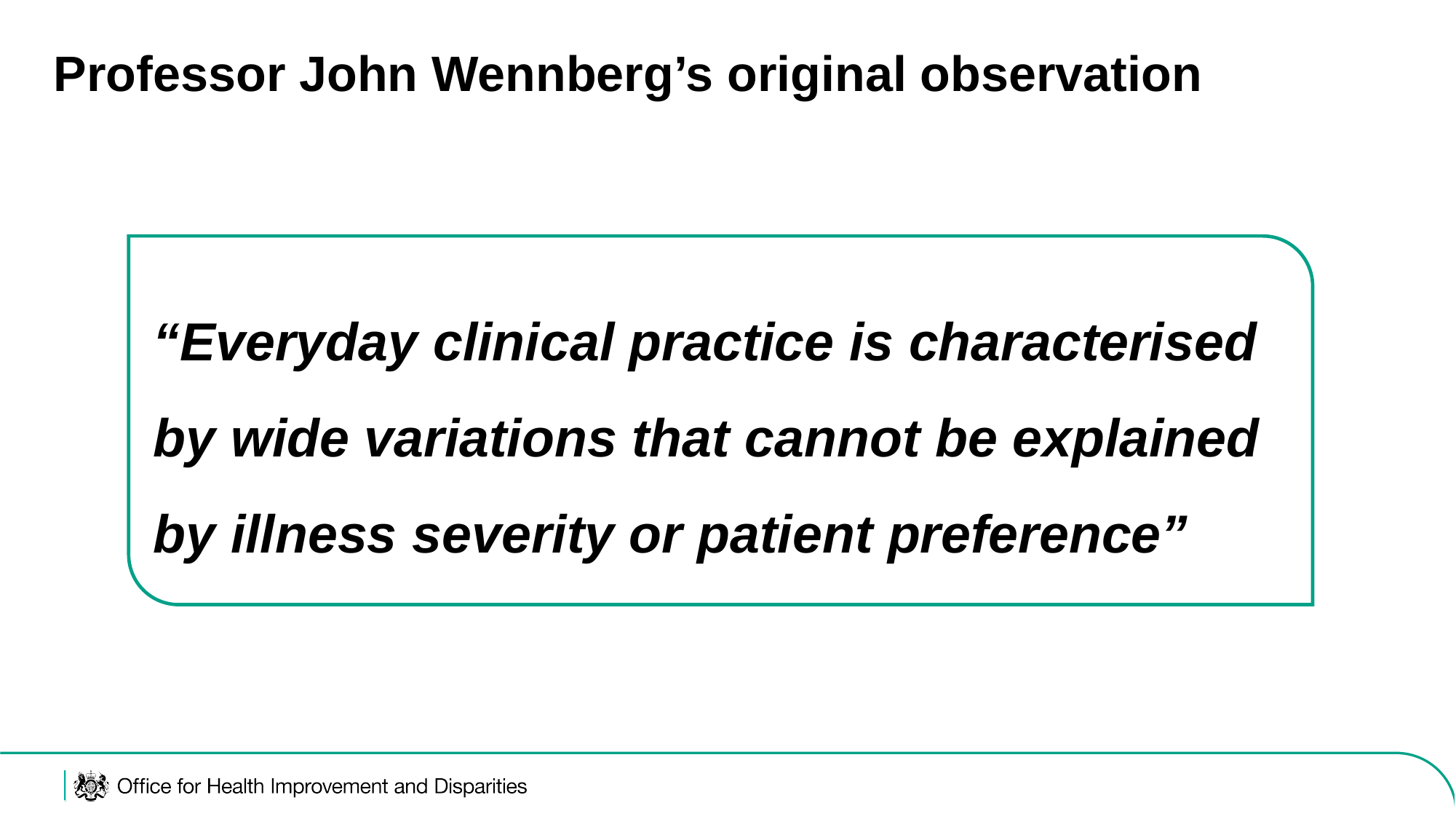

# Professor John Wennberg’s original observation

“Everyday clinical practice is characterised by wide variations that cannot be explained by illness severity or patient preference”